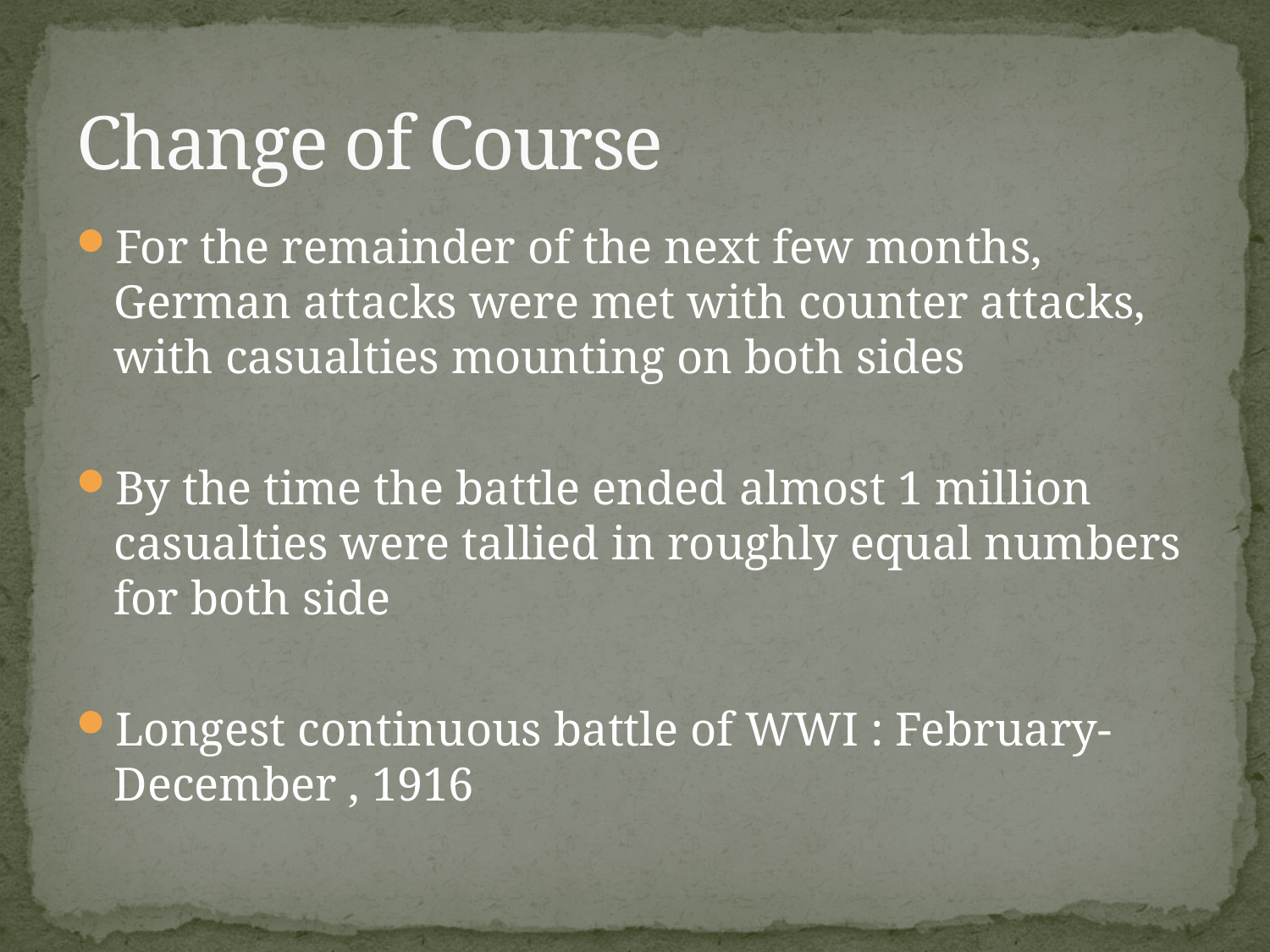

# Change of Course
For the remainder of the next few months, German attacks were met with counter attacks, with casualties mounting on both sides

By the time the battle ended almost 1 million casualties were tallied in roughly equal numbers for both side

Longest continuous battle of WWI : February-December , 1916